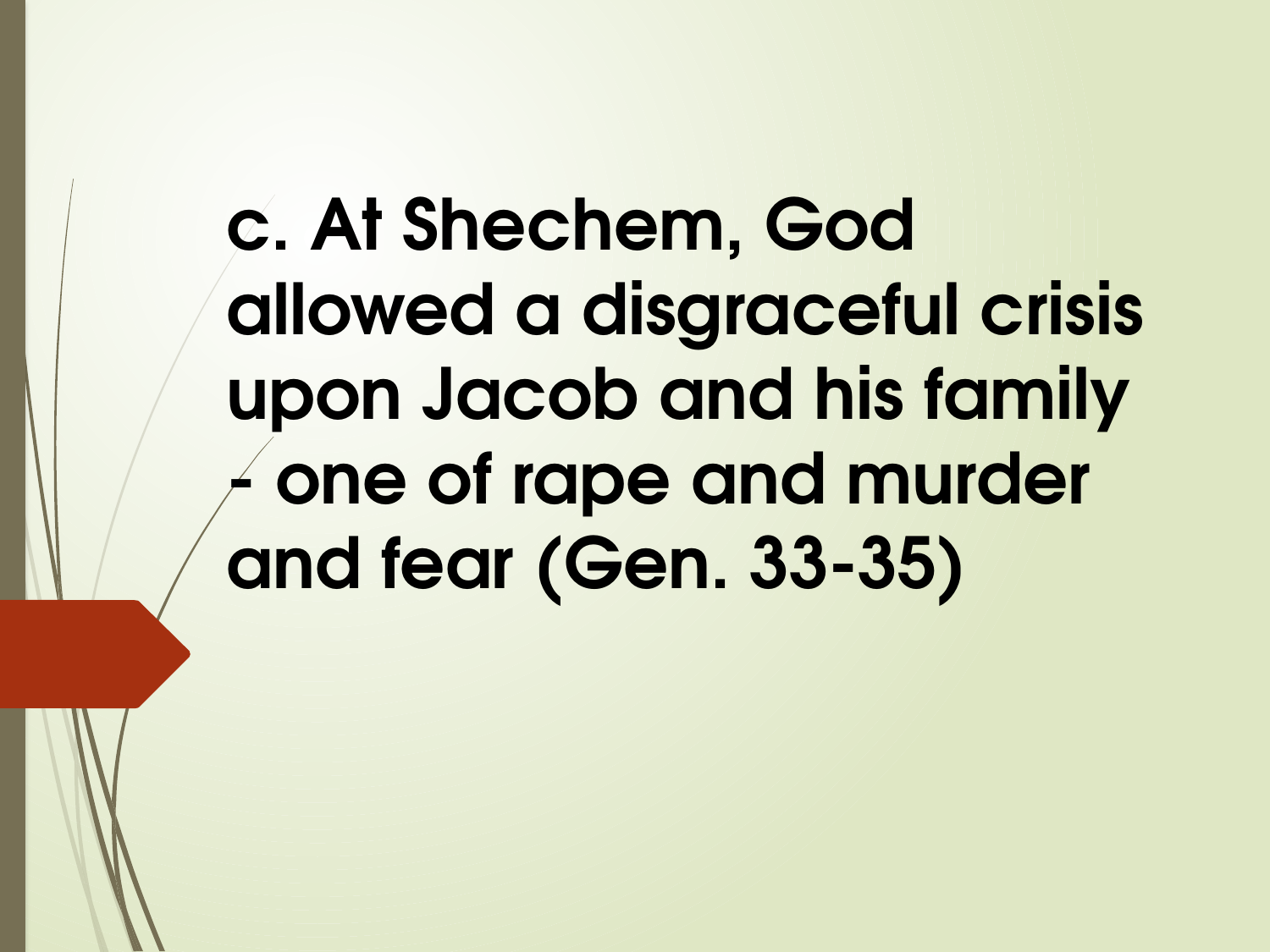

c. At Shechem, God allowed a disgraceful crisis upon Jacob and his family - one of rape and murder and fear (Gen. 33-35)